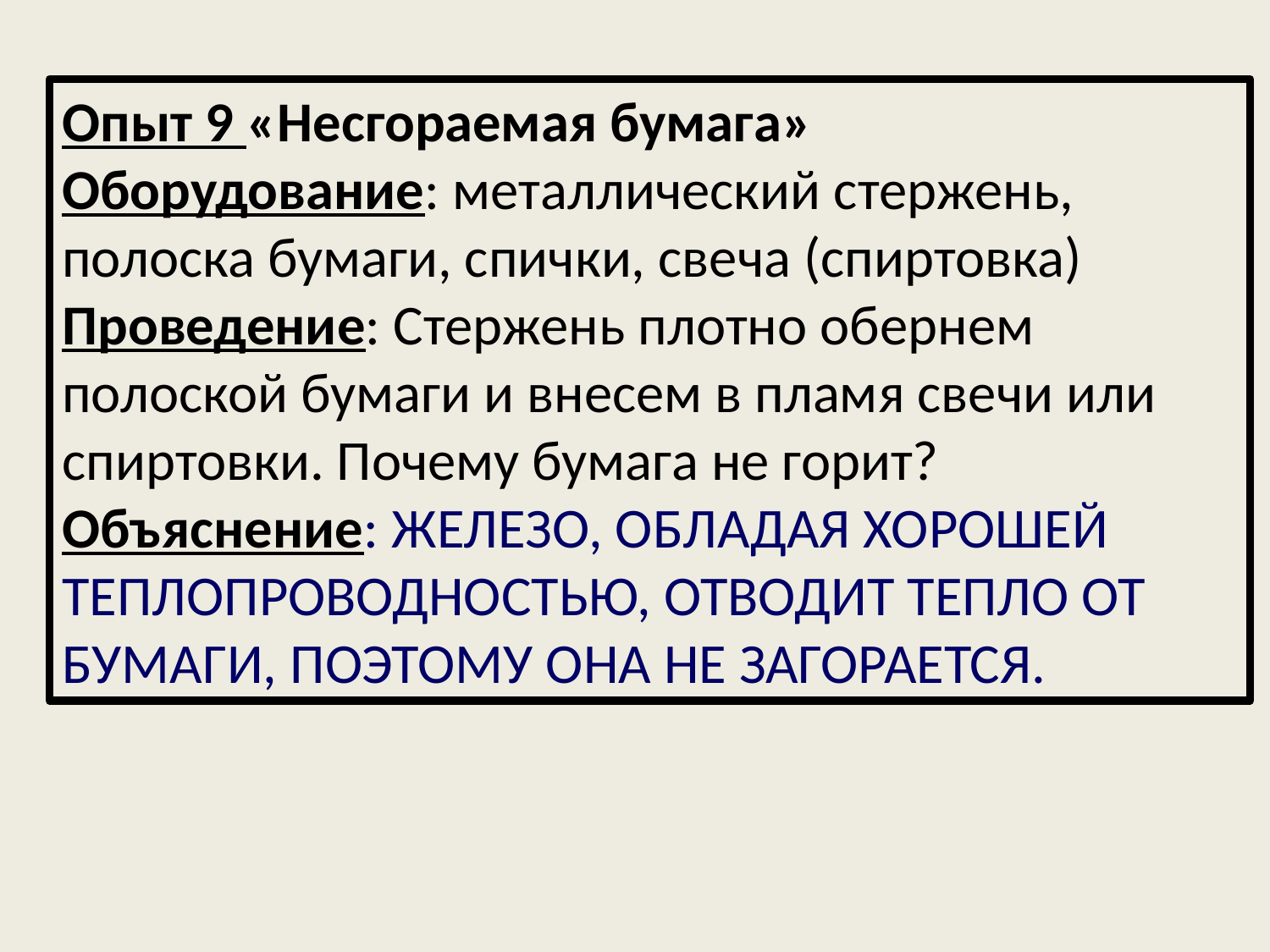

Опыт 9 «Несгораемая бумага»
Оборудование: металлический стержень, полоска бумаги, спички, свеча (спиртовка)
Проведение: Стержень плотно обернем полоской бумаги и внесем в пламя свечи или спиртовки. Почему бумага не горит?
Объяснение: ЖЕЛЕЗО, ОБЛАДАЯ ХОРОШЕЙ ТЕПЛОПРОВОДНОСТЬЮ, ОТВОДИТ ТЕПЛО ОТ БУМАГИ, ПОЭТОМУ ОНА НЕ ЗАГОРАЕТСЯ.